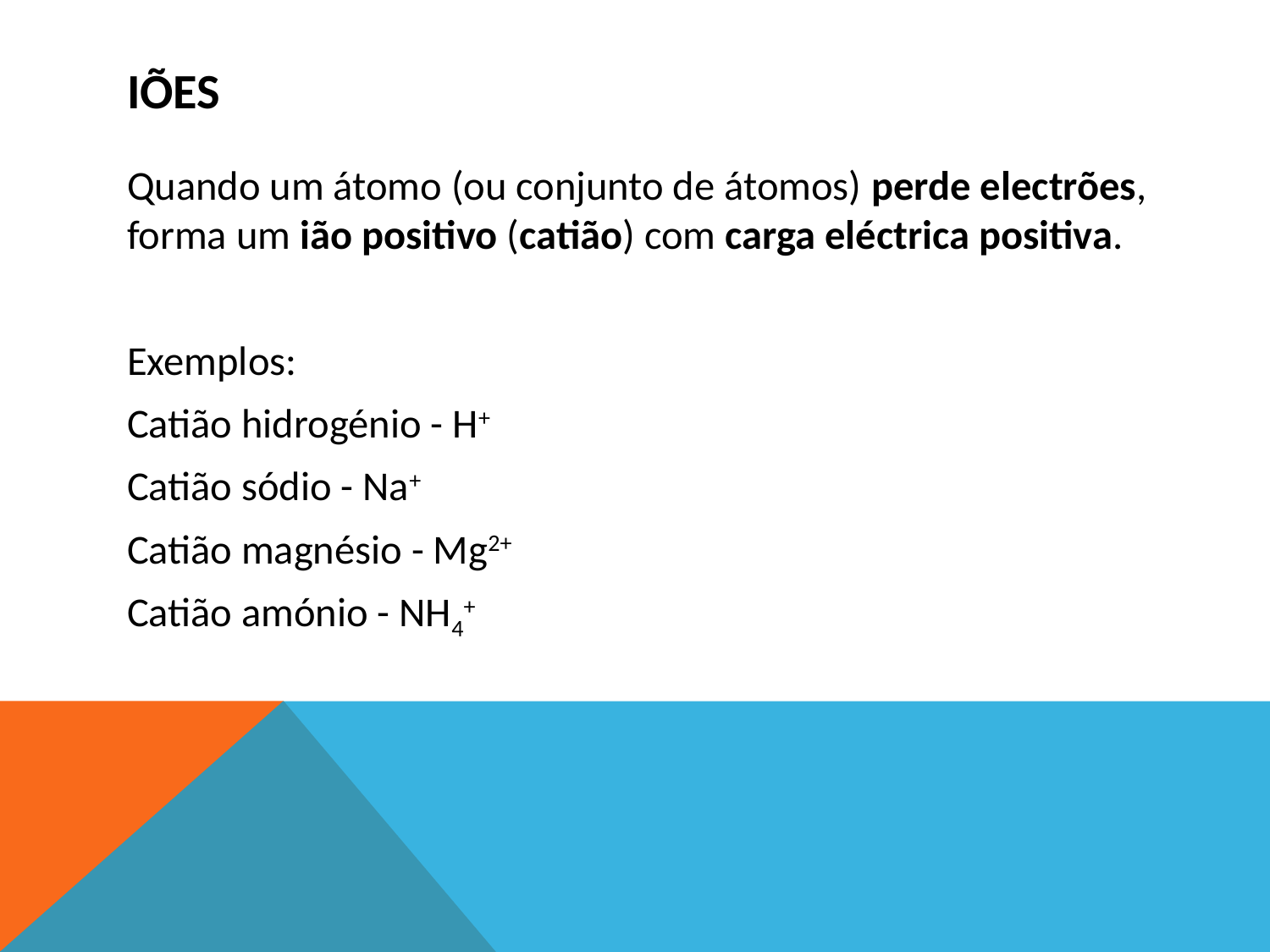

# Iões
Quando um átomo (ou conjunto de átomos) perde electrões, forma um ião positivo (catião) com carga eléctrica positiva.

Exemplos:
Catião hidrogénio - H+
Catião sódio - Na+
Catião magnésio - Mg2+
Catião amónio - NH4+